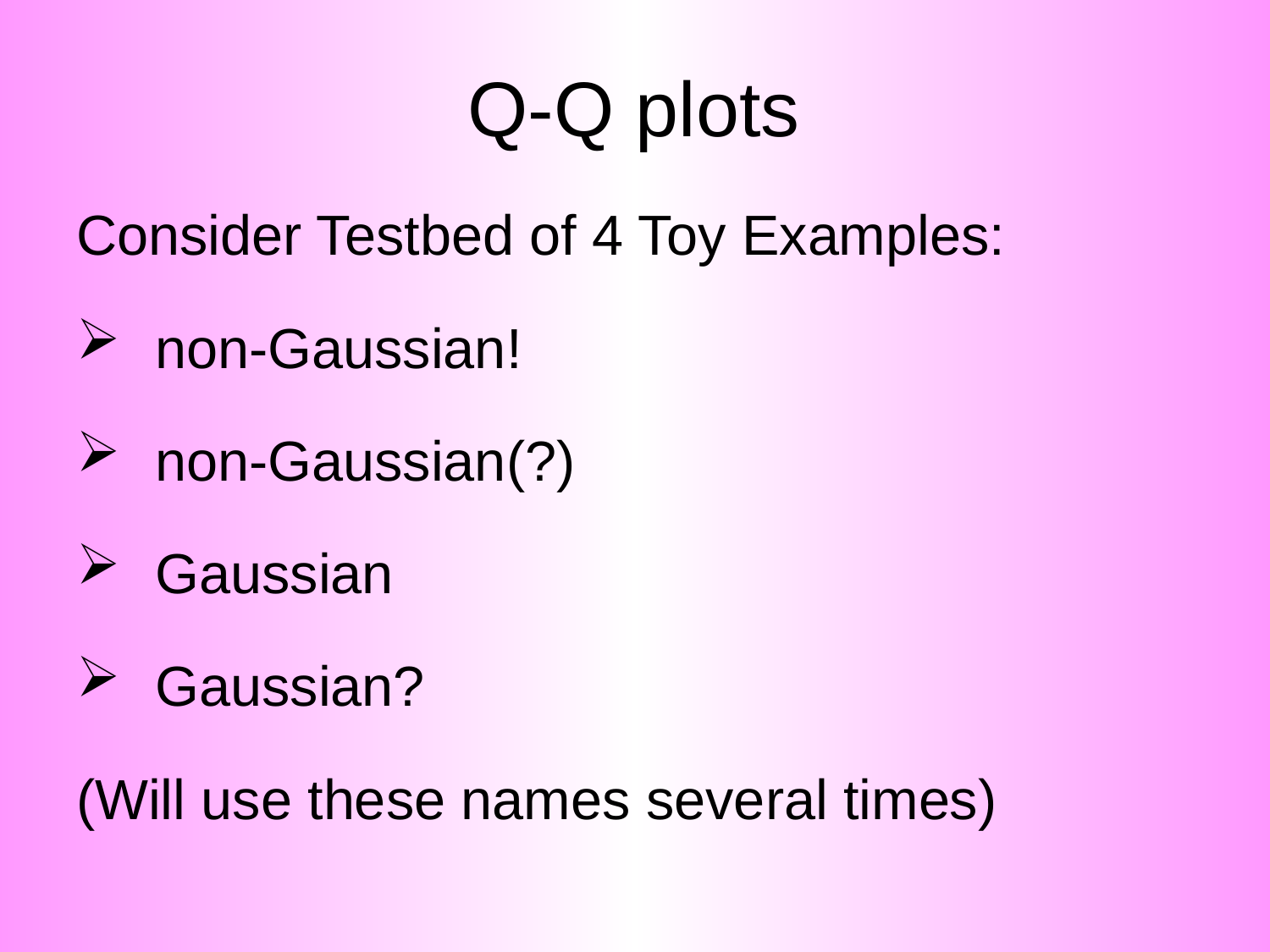

# Q-Q plots
Consider Testbed of 4 Toy Examples:
  non-Gaussian!
  non-Gaussian(?)
  Gaussian
  Gaussian?
(Will use these names several times)